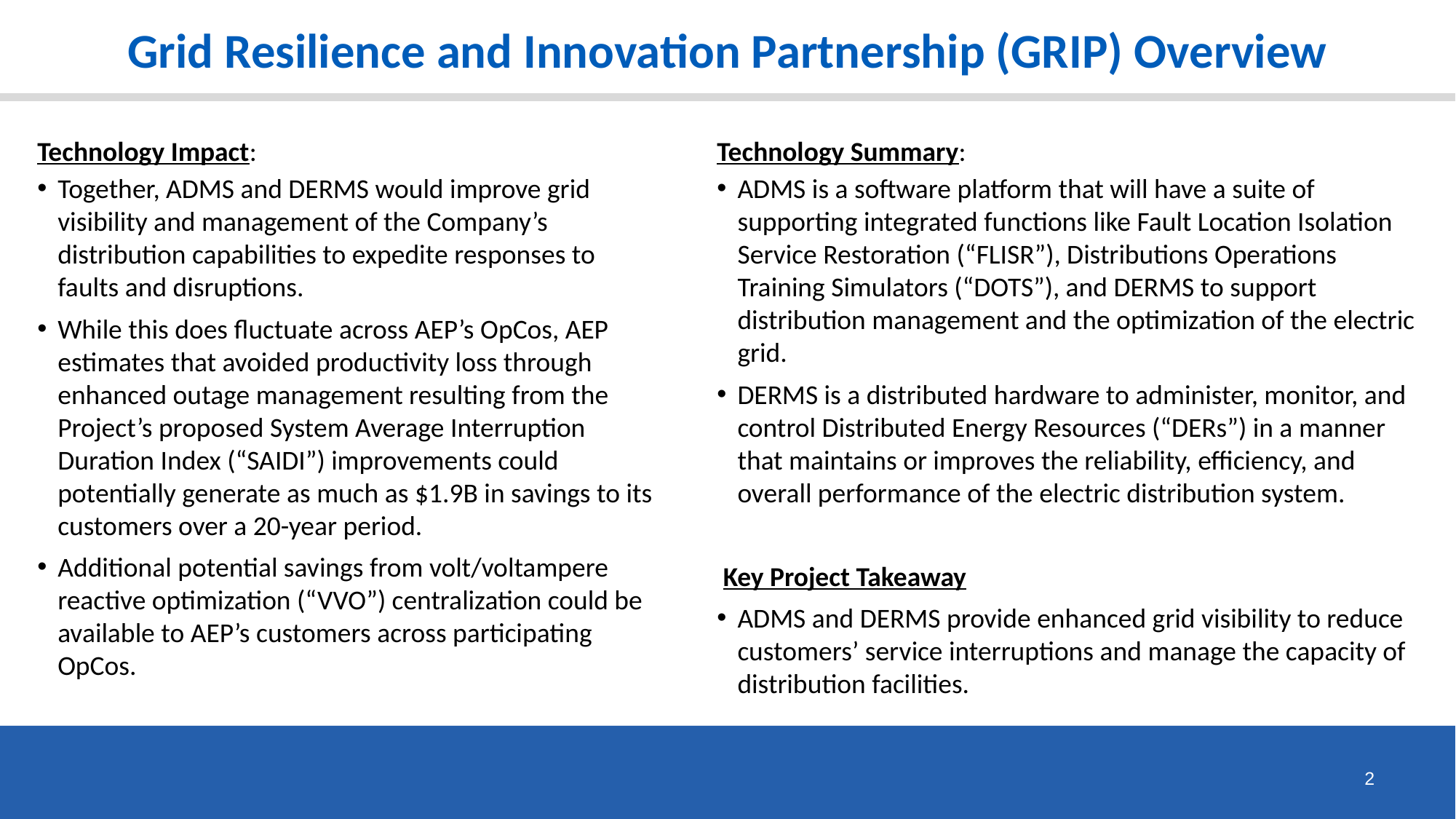

Grid Resilience and Innovation Partnership (GRIP) Overview
Technology Impact:
Together, ADMS and DERMS would improve grid visibility and management of the Company’s  distribution capabilities to expedite responses to faults and disruptions.
While this does fluctuate across AEP’s OpCos, AEP estimates that avoided productivity loss through enhanced outage management resulting from the Project’s proposed System Average Interruption Duration Index (“SAIDI”) improvements could potentially generate as much as $1.9B in savings to its customers over a 20-year period.
Additional potential savings from volt/voltampere reactive optimization (“VVO”) centralization could be available to AEP’s customers across participating OpCos.
Technology Summary:
ADMS is a software platform that will have a suite of supporting integrated functions like Fault Location Isolation Service Restoration (“FLISR”), Distributions Operations Training Simulators (“DOTS”), and DERMS to support distribution management and the optimization of the electric grid.
DERMS is a distributed hardware to administer, monitor, and control Distributed Energy Resources (“DERs”) in a manner that maintains or improves the reliability, efficiency, and overall performance of the electric distribution system.

 Key Project Takeaway
ADMS and DERMS provide enhanced grid visibility to reduce customers’ service interruptions and manage the capacity of distribution facilities.